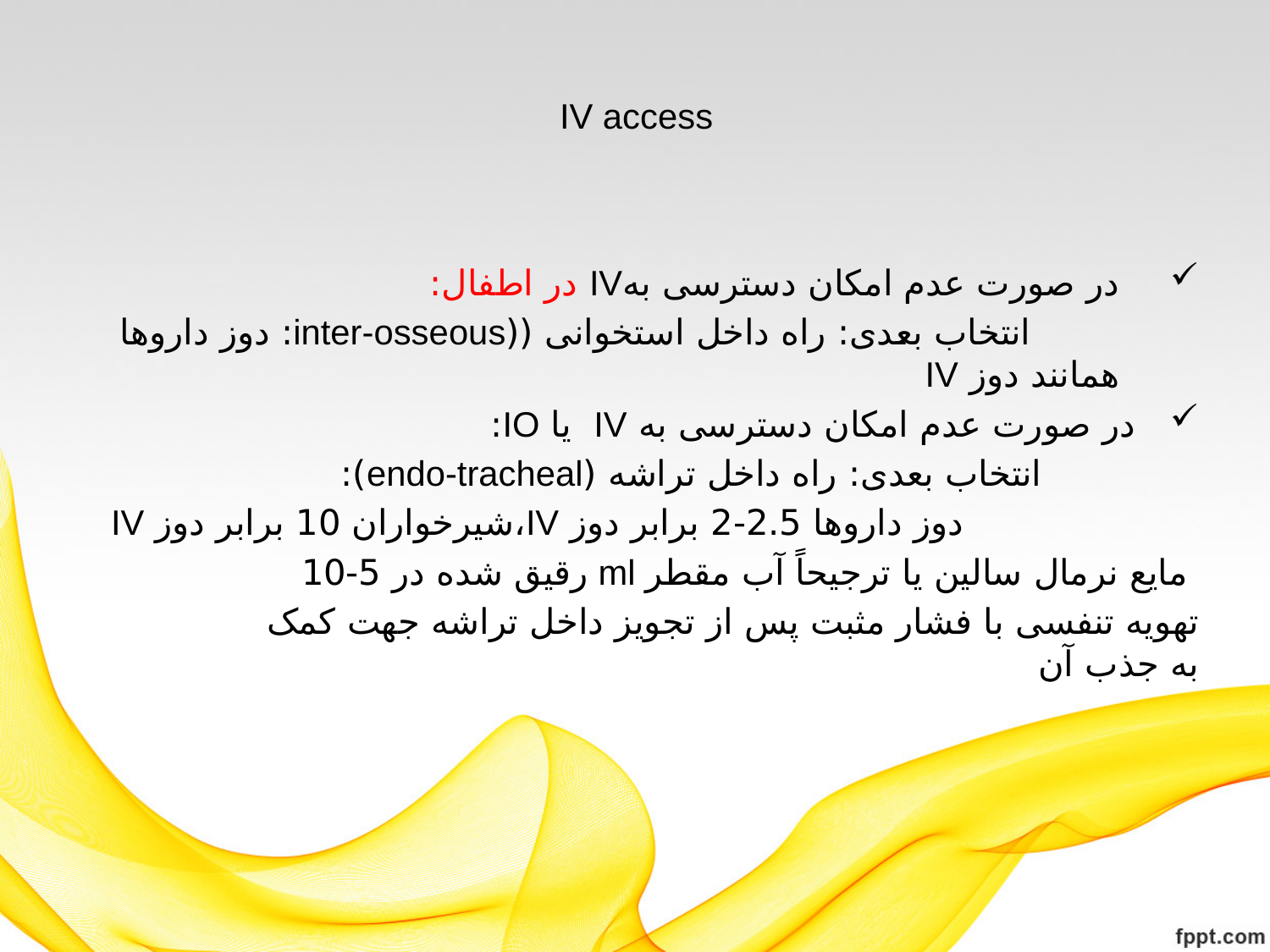

# IV access
در صورت عدم امکان دسترسی بهIV در اطفال:
               انتخاب بعدی: راه داخل استخوانی ((inter-osseous: دوز داروها همانند دوز IV
در صورت عدم امکان دسترسی به IV  یا IO:
              انتخاب بعدی: راه داخل تراشه (endo-tracheal):
                     دوز داروها 2.5-2 برابر دوز IV،شیرخواران 10 برابر دوز IV
   رقیق شده در 5-10 ml مایع نرمال سالین یا ترجیحاً آب مقطر
   تهویه تنفسی با فشار مثبت پس از تجویز داخل تراشه جهت کمک به جذب آن